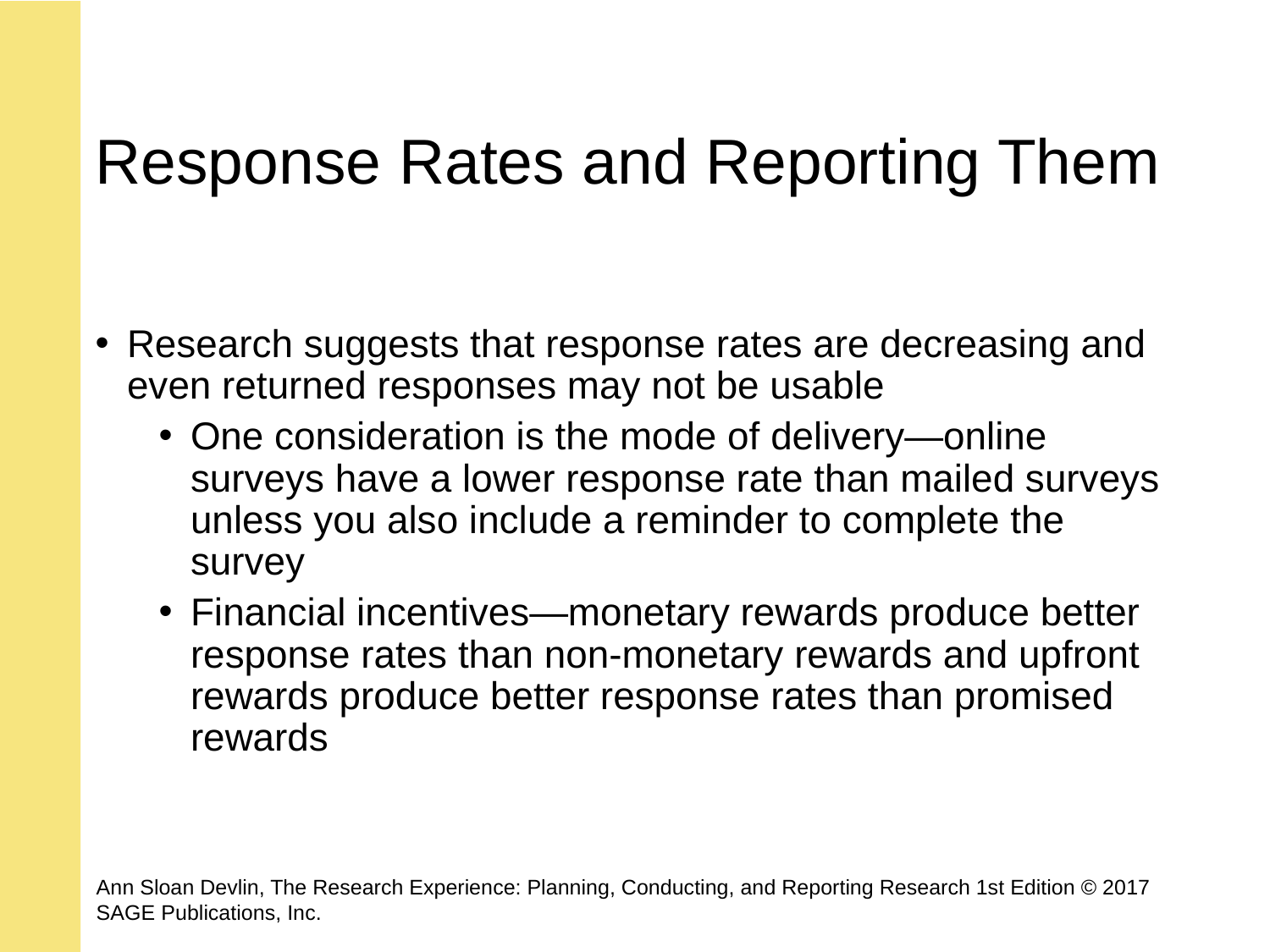

# Response Rates and Reporting Them
Research suggests that response rates are decreasing and even returned responses may not be usable
One consideration is the mode of delivery—online surveys have a lower response rate than mailed surveys unless you also include a reminder to complete the survey
Financial incentives—monetary rewards produce better response rates than non-monetary rewards and upfront rewards produce better response rates than promised rewards